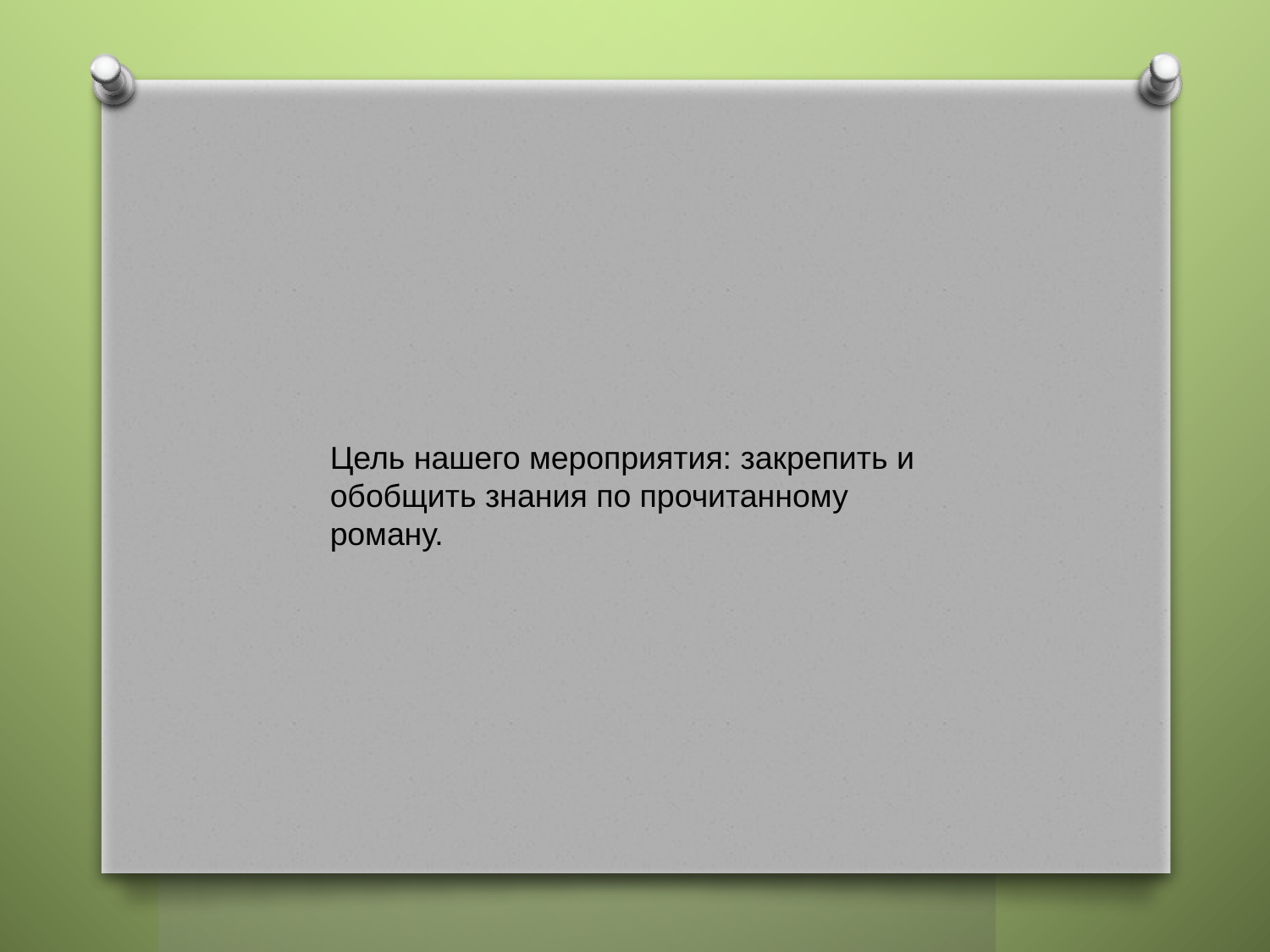

#

Цель нашего мероприятия: закрепить и обобщить знания по прочитанному роману.